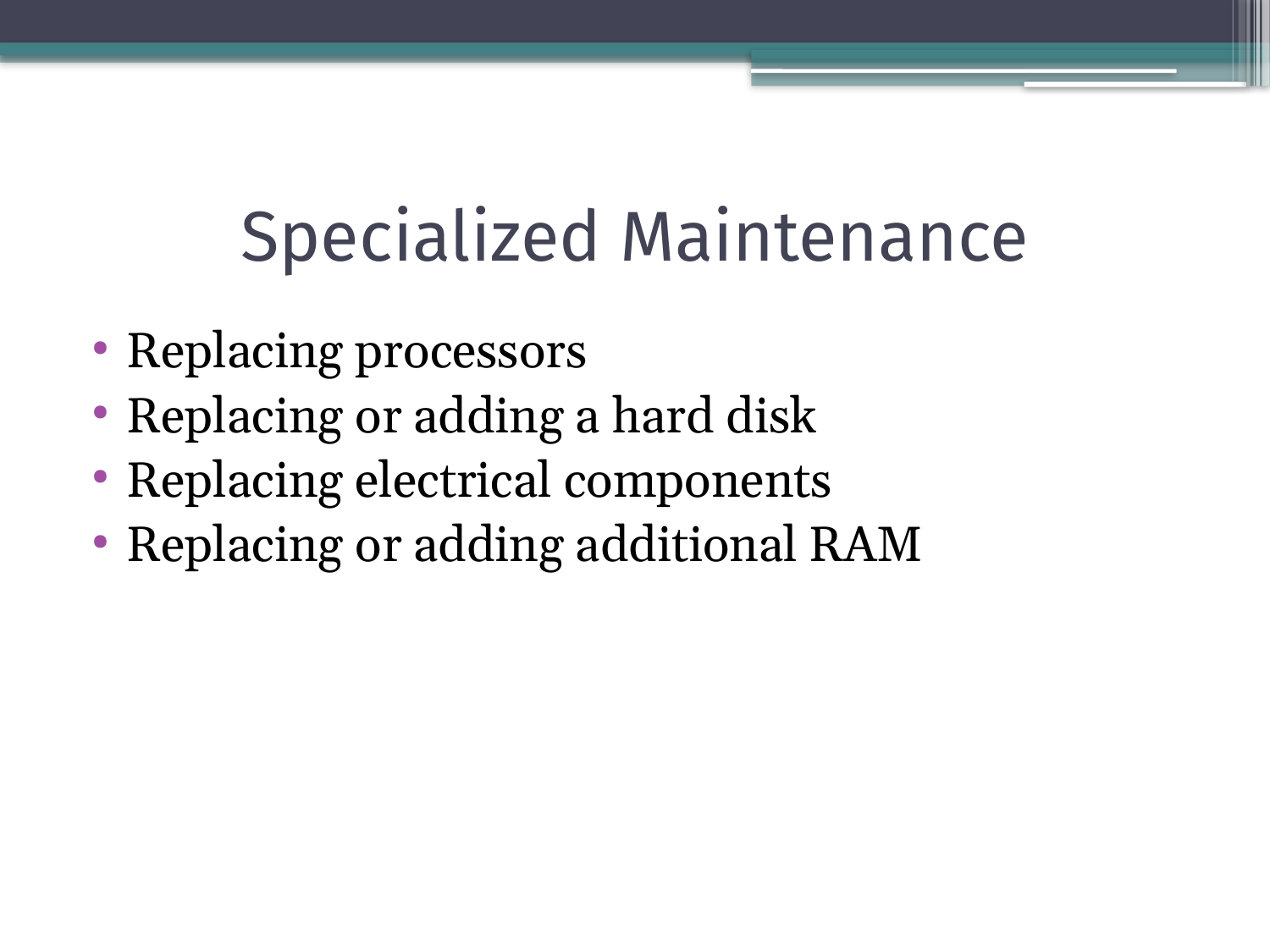

# Specialized Maintenance
Replacing processors
Replacing or adding a hard disk
Replacing electrical components
Replacing or adding additional RAM